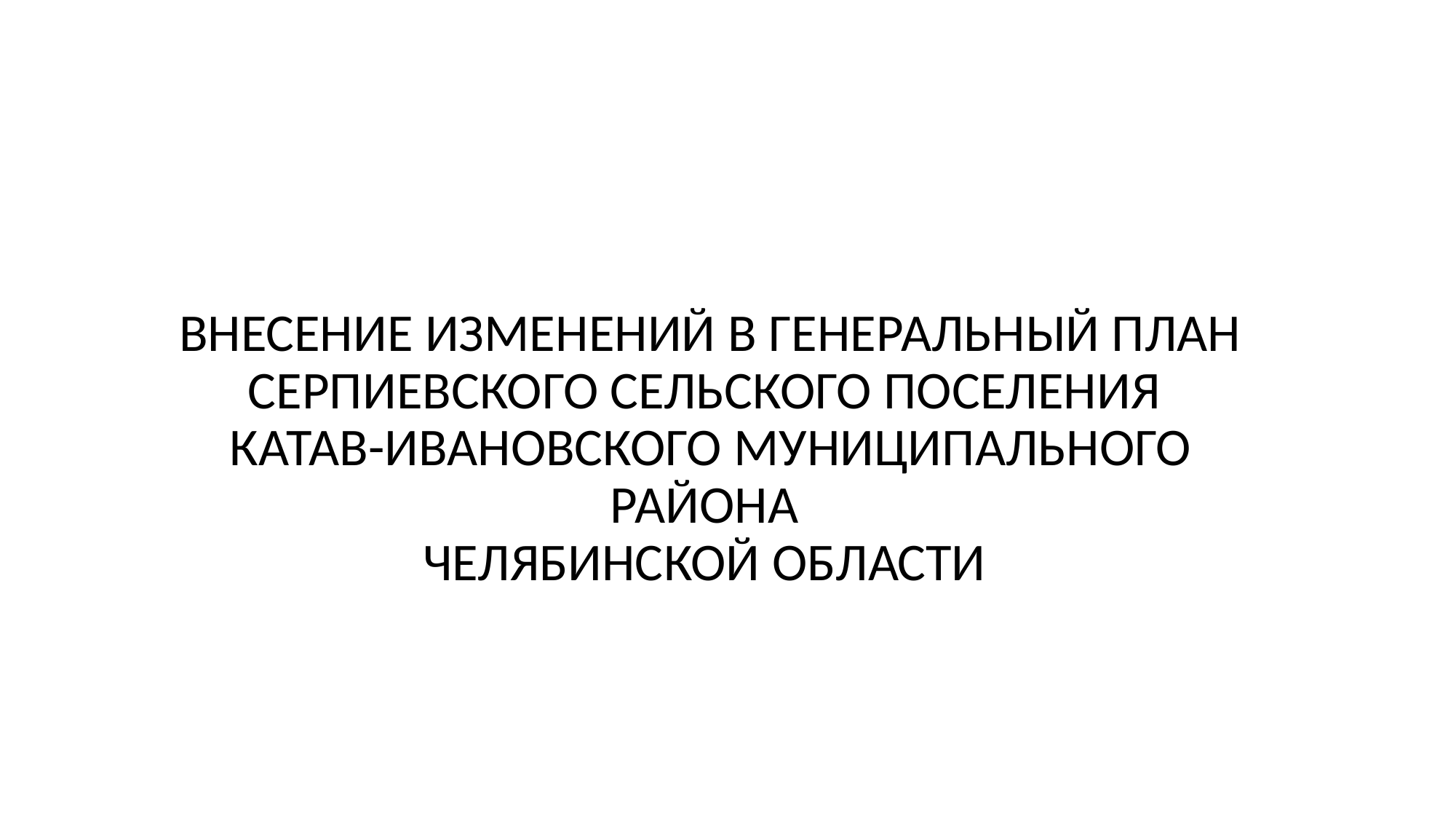

# ВНЕСЕНИЕ ИЗМЕНЕНИЙ В ГЕНЕРАЛЬНЫЙ ПЛАН СЕРПИЕВСКОГО СЕЛЬСКОГО ПОСЕЛЕНИЯ КАТАВ-ИВАНОВСКОГО МУНИЦИПАЛЬНОГО РАЙОНА ЧЕЛЯБИНСКОЙ ОБЛАСТИ